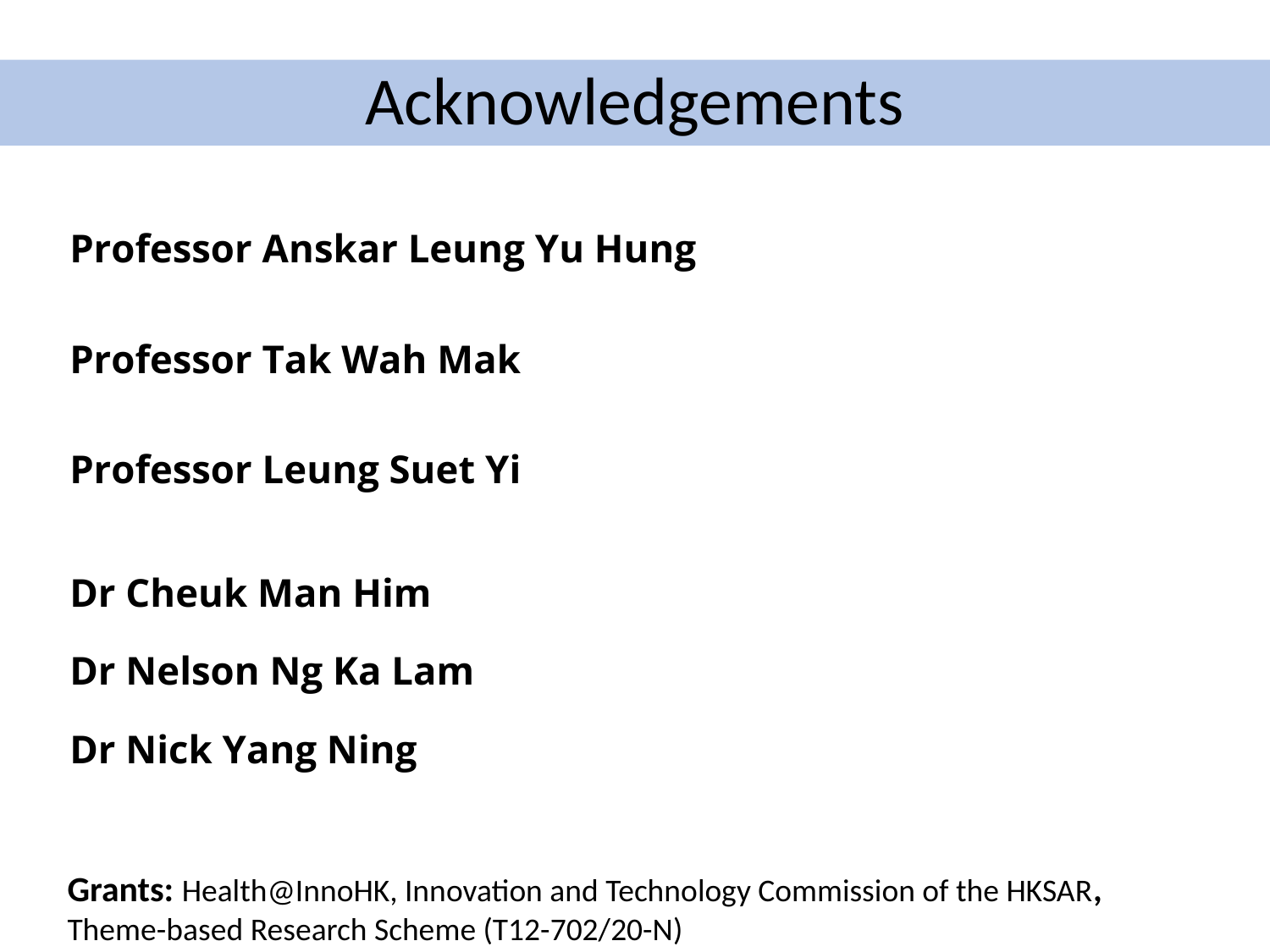

# Acknowledgements
Professor Anskar Leung Yu Hung

Professor Tak Wah Mak

Professor Leung Suet Yi

Dr Cheuk Man Him

Dr Nelson Ng Ka Lam

Dr Nick Yang Ning
Grants: Health@InnoHK, Innovation and Technology Commission of the HKSAR, Theme-based Research Scheme (T12-702/20-N)